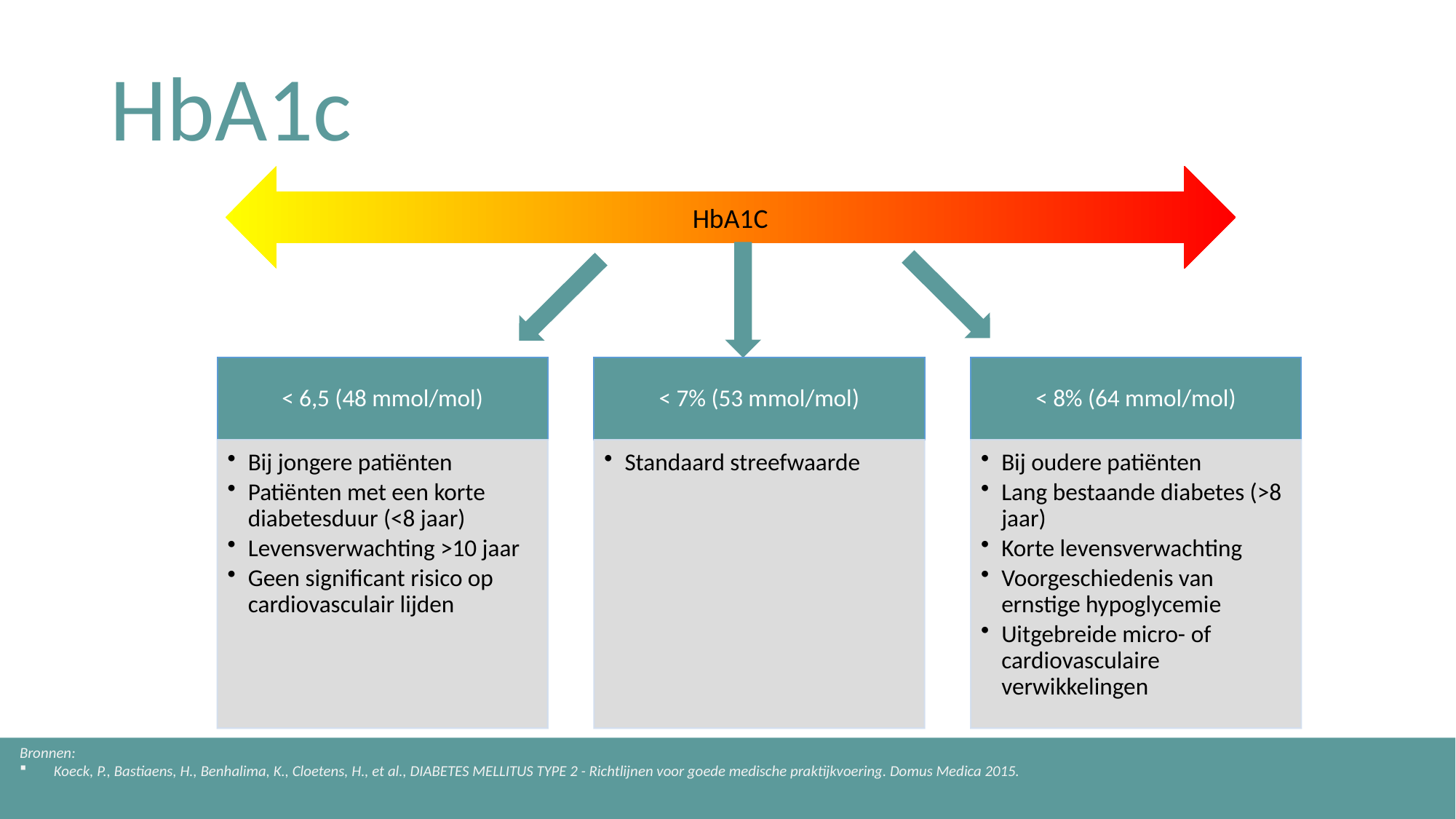

# HbA1c
HbA1C

< 6,5 (48 mmol/mol)
Bij jongere patiënten
Patiënten met een korte diabetesduur (<8 jaar)
Levensverwachting >10 jaar
Geen significant risico op cardiovasculair lijden
< 7% (53 mmol/mol)
Standaard streefwaarde
< 8% (64 mmol/mol)
Bij oudere patiënten
Lang bestaande diabetes (>8 jaar)
Korte levensverwachting
Voorgeschiedenis van ernstige hypoglycemie
Uitgebreide micro- of cardiovasculaire verwikkelingen
Bronnen:
Koeck, P., Bastiaens, H., Benhalima, K., Cloetens, H., et al., DIABETES MELLITUS TYPE 2 - Richtlijnen voor goede medische praktijkvoering. Domus Medica 2015.